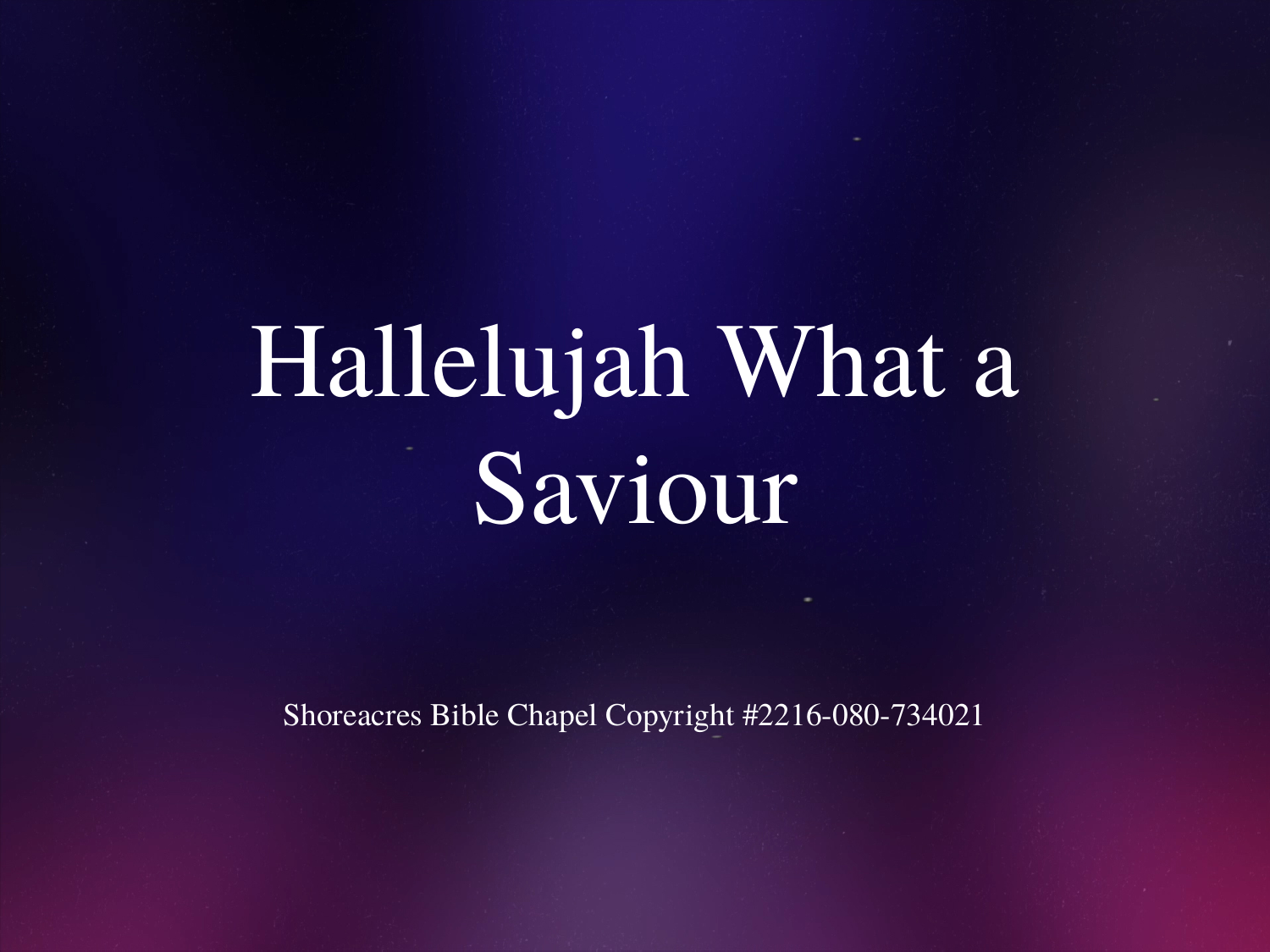

# Hallelujah What a Saviour
Shoreacres Bible Chapel Copyright #2216-080-734021